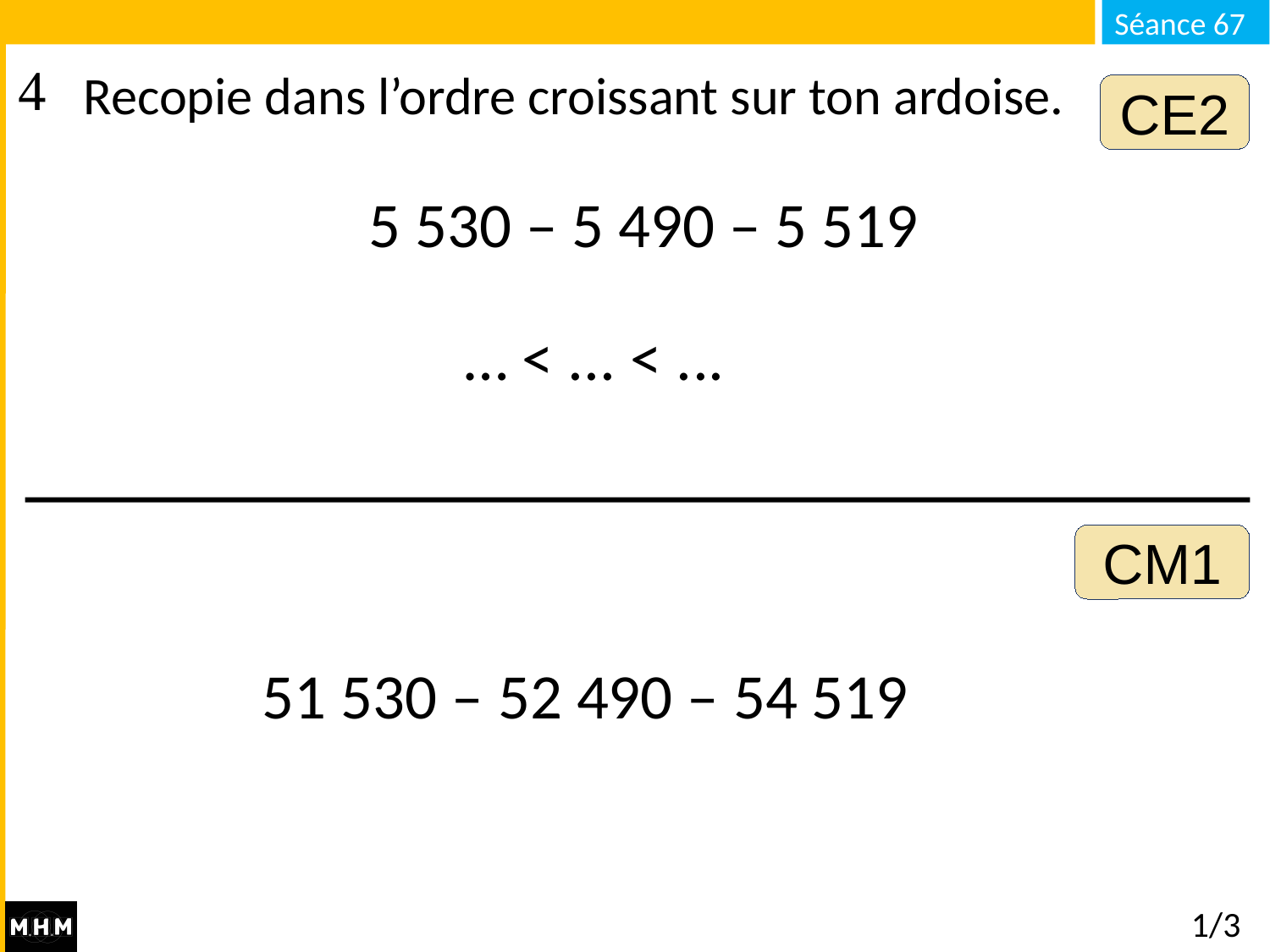

Recopie dans l’ordre croissant sur ton ardoise.
CE2
5 530 – 5 490 – 5 519
… < ... < ...

CM1
51 530 – 52 490 – 54 519
# 1/3